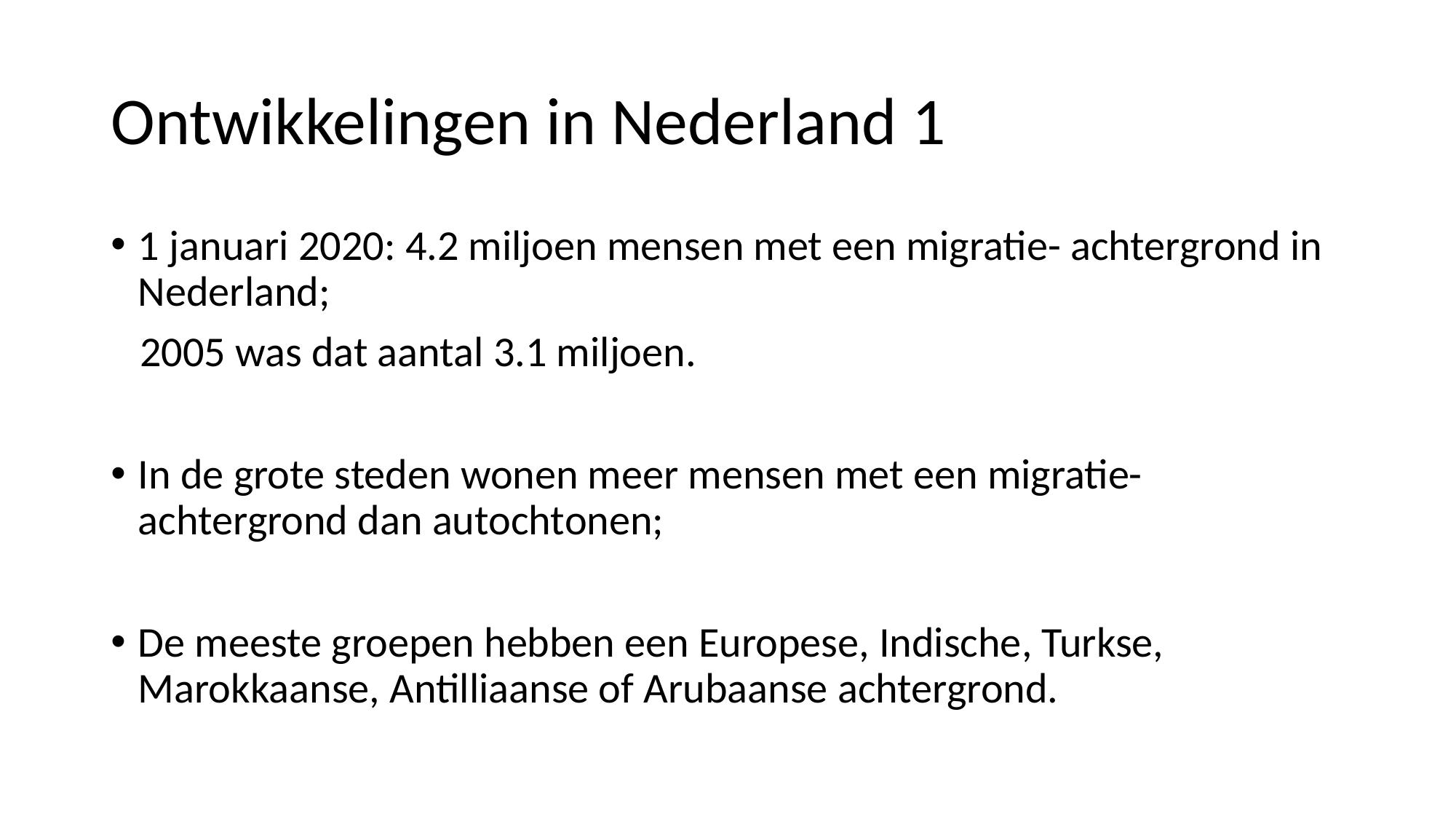

# Ontwikkelingen in Nederland 1
1 januari 2020: 4.2 miljoen mensen met een migratie- achtergrond in Nederland;
   2005 was dat aantal 3.1 miljoen.

In de grote steden wonen meer mensen met een migratie- achtergrond dan autochtonen;

De meeste groepen hebben een Europese, Indische, Turkse, Marokkaanse, Antilliaanse of Arubaanse achtergrond.